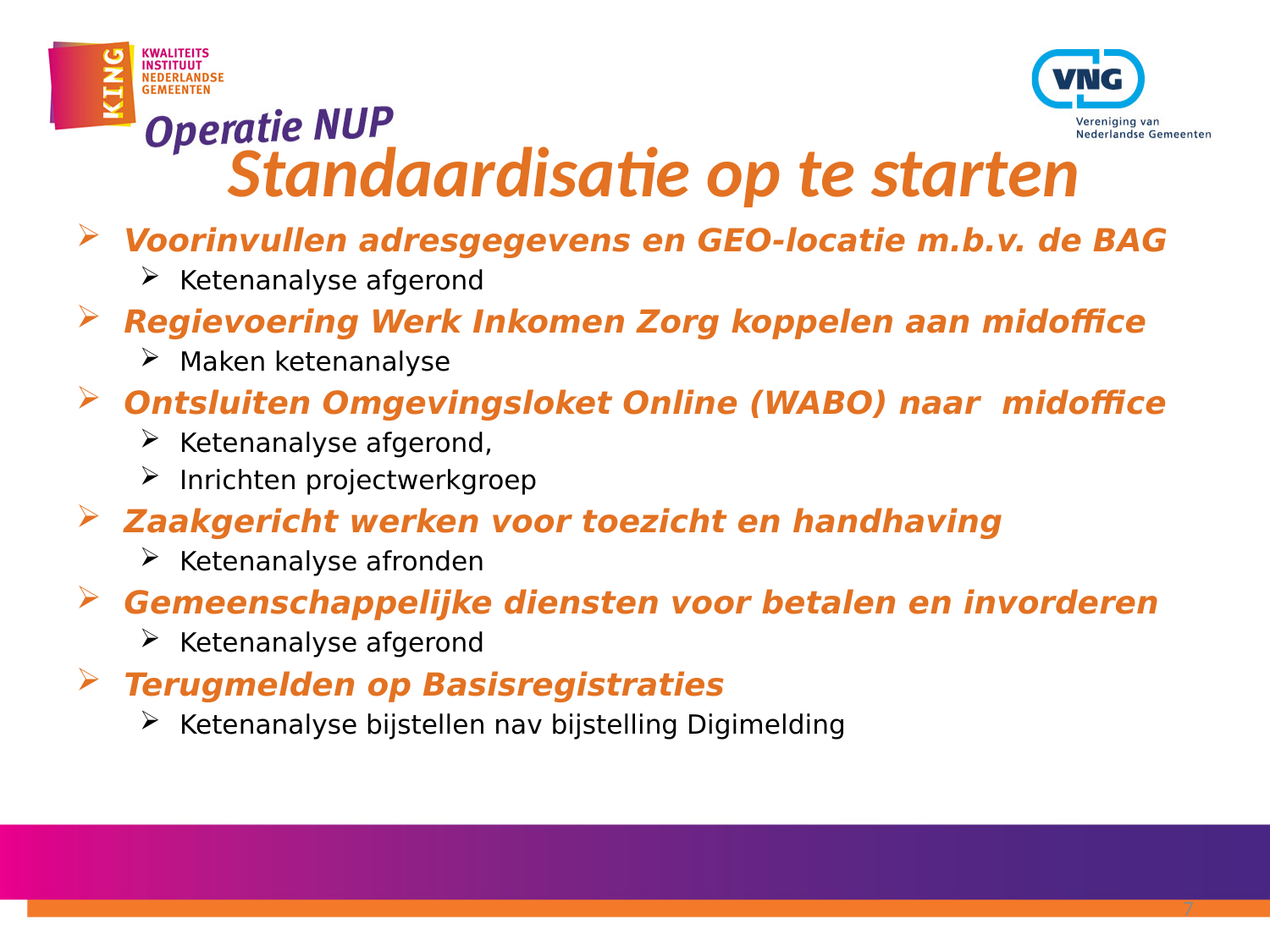

Standaardisatie op te starten
Voorinvullen adresgegevens en GEO-locatie m.b.v. de BAG
Ketenanalyse afgerond
Regievoering Werk Inkomen Zorg koppelen aan midoffice
Maken ketenanalyse
Ontsluiten Omgevingsloket Online (WABO) naar  midoffice
Ketenanalyse afgerond,
Inrichten projectwerkgroep
Zaakgericht werken voor toezicht en handhaving
Ketenanalyse afronden
Gemeenschappelijke diensten voor betalen en invorderen
Ketenanalyse afgerond
Terugmelden op Basisregistraties
Ketenanalyse bijstellen nav bijstelling Digimelding

7